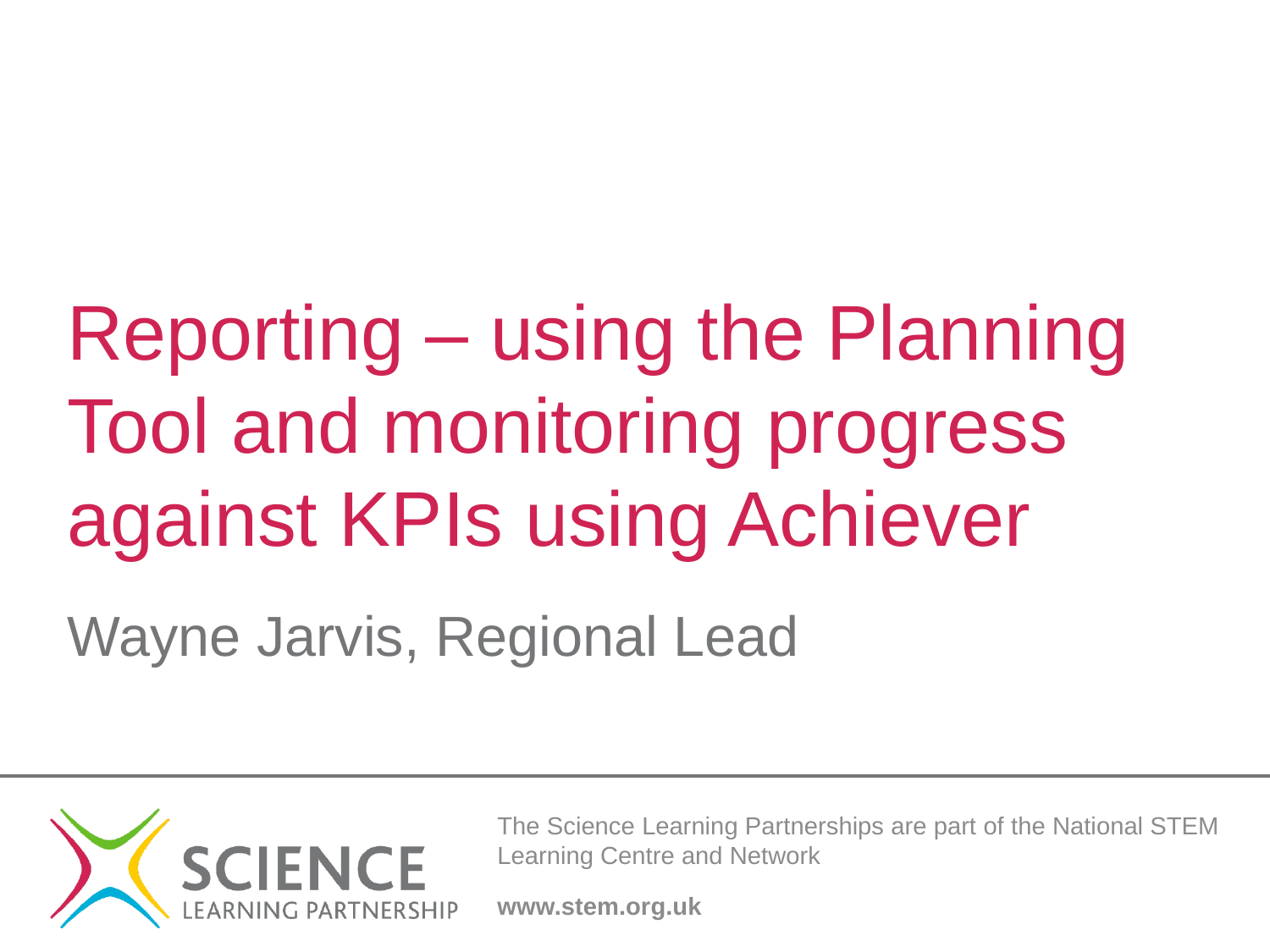

# Reporting – using the Planning Tool and monitoring progress against KPIs using Achiever

Wayne Jarvis, Regional Lead